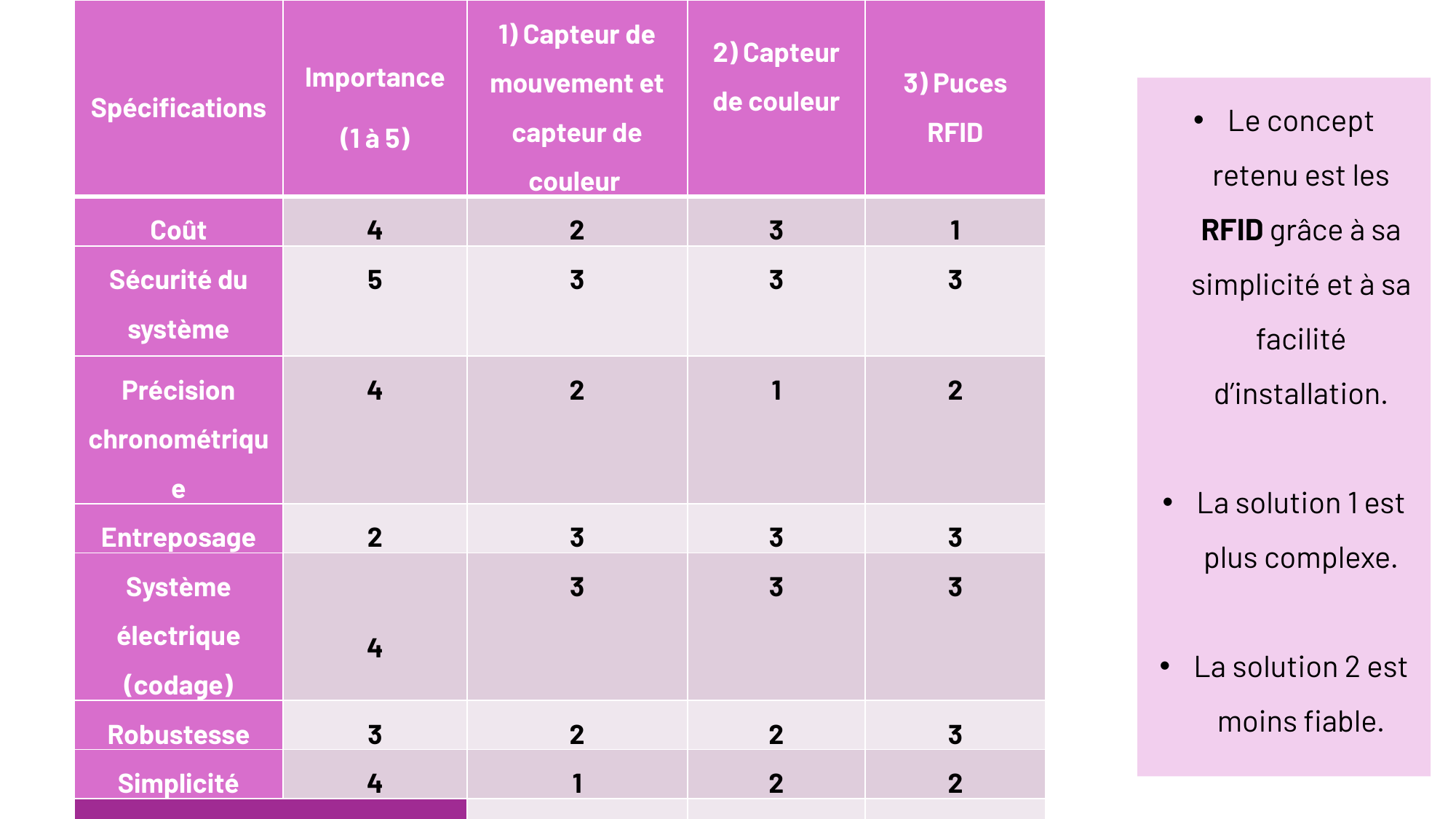

| Spécifications | Importance (1 à 5) | 1) Capteur de mouvement et capteur de couleur | 2) Capteur de couleur | 3) Puces RFID |
| --- | --- | --- | --- | --- |
| Coût | 4 | 2 | 3 | 1 |
| Sécurité du système | 5 | 3 | 3 | 3 |
| Précision chronométrique | 4 | 2 | 1 | 2 |
| Entreposage | 2 | 3 | 3 | 3 |
| Système électrique (codage) | 4 | 3 | 3 | 3 |
| Robustesse | 3 | 2 | 2 | 3 |
| Simplicité | 4 | 1 | 2 | 2 |
| Total |  | 49 | 52 | 53 |
Le concept retenu est les RFID grâce à sa simplicité et à sa facilité d’installation.

La solution 1 est plus complexe.

La solution 2 est moins fiable.